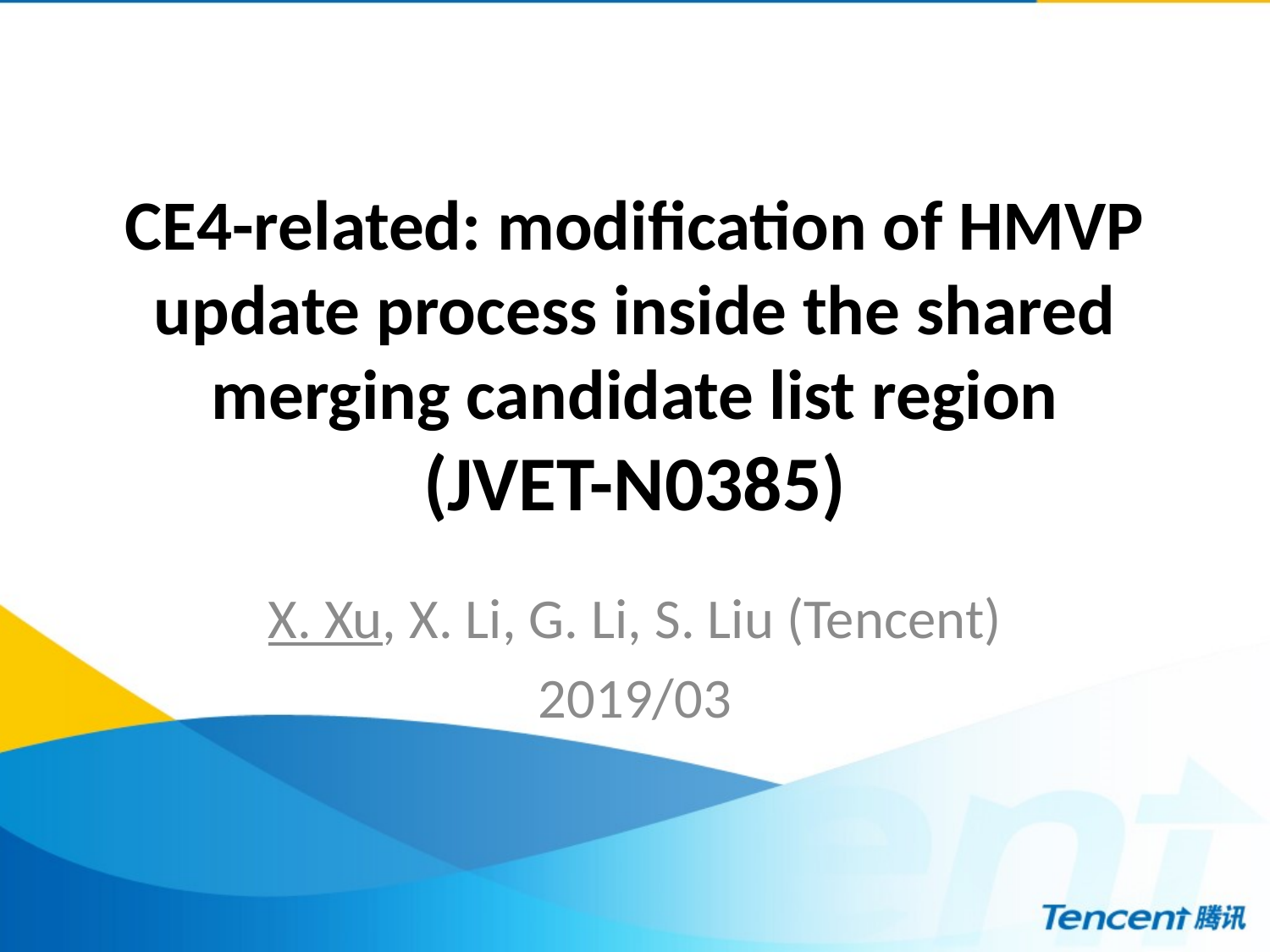

# CE4-related: modification of HMVP update process inside the shared merging candidate list region (JVET-N0385)
X. Xu, X. Li, G. Li, S. Liu (Tencent)
2019/03